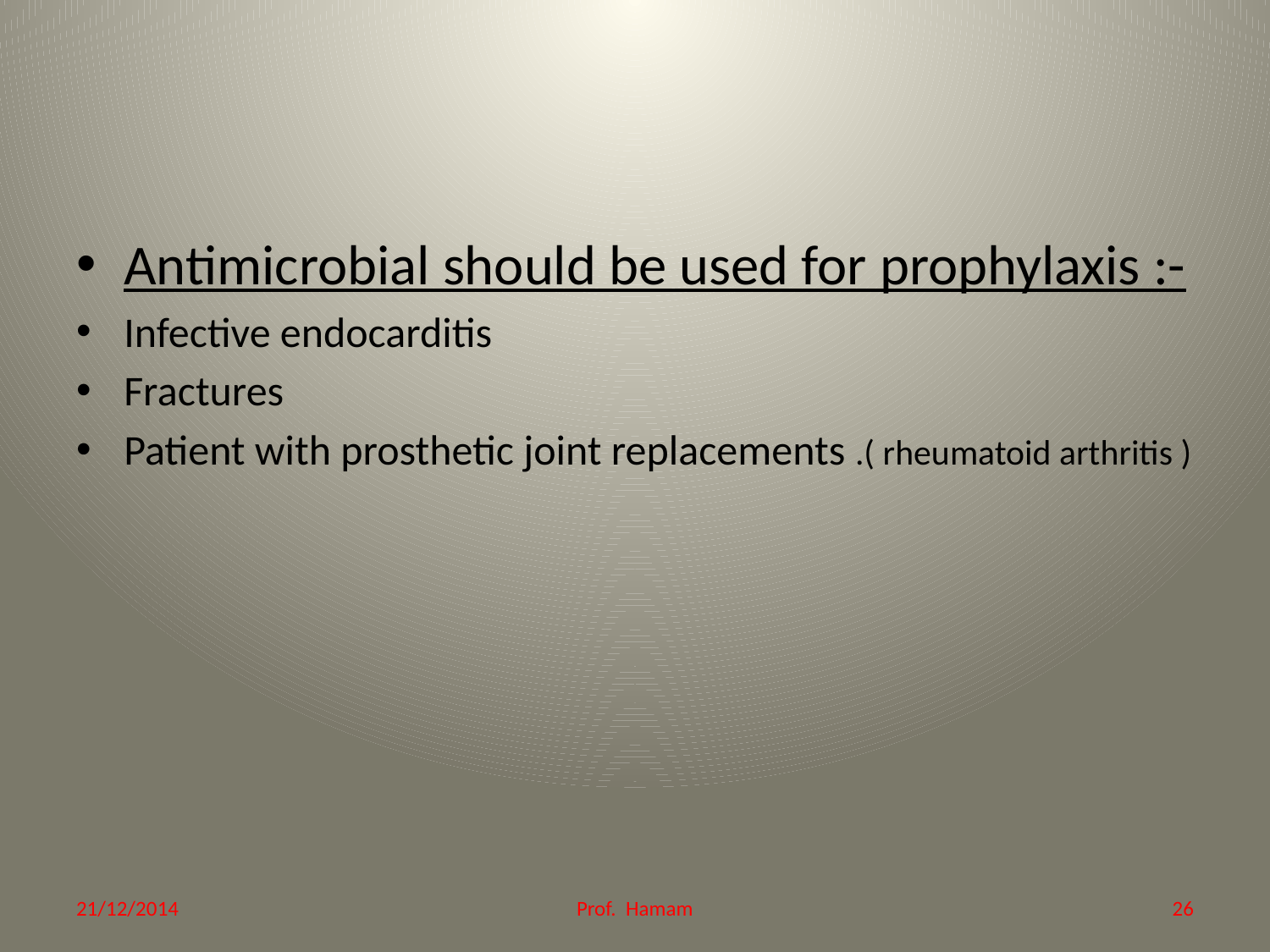

#
Antimicrobial should be used for prophylaxis :-
Infective endocarditis
Fractures
Patient with prosthetic joint replacements .( rheumatoid arthritis )
21/12/2014
Prof.  Hamam
26